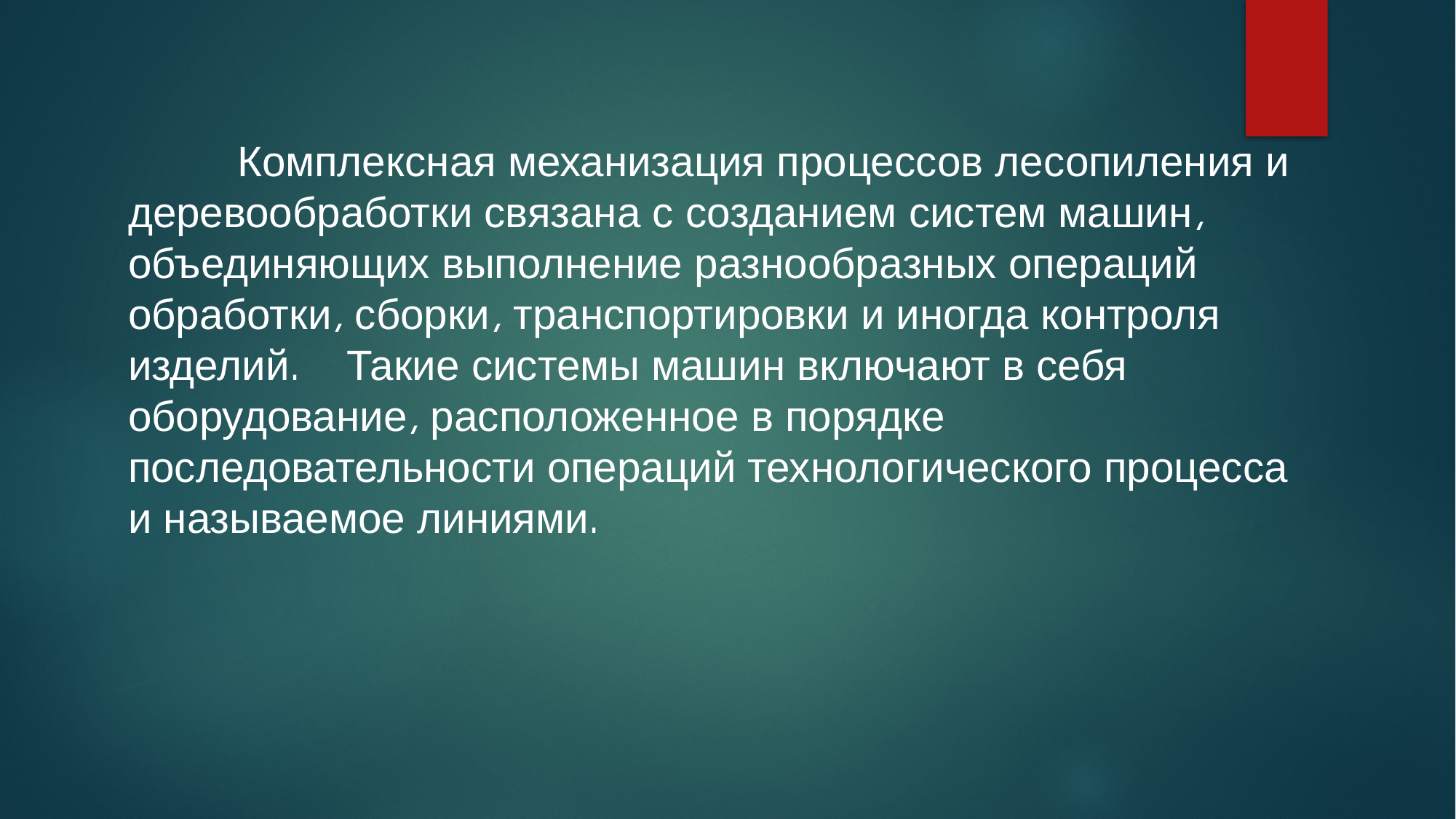

Комплексная механизация процессов лесопиления и деревообработки связана с созданием систем машин, объединяющих выполнение разнообразных операций обработки, сборки, транспортировки и иногда контроля изделий. 	Такие системы машин включают в себя оборудование, расположенное в порядке последовательности операций технологического процесса и называемое линиями.